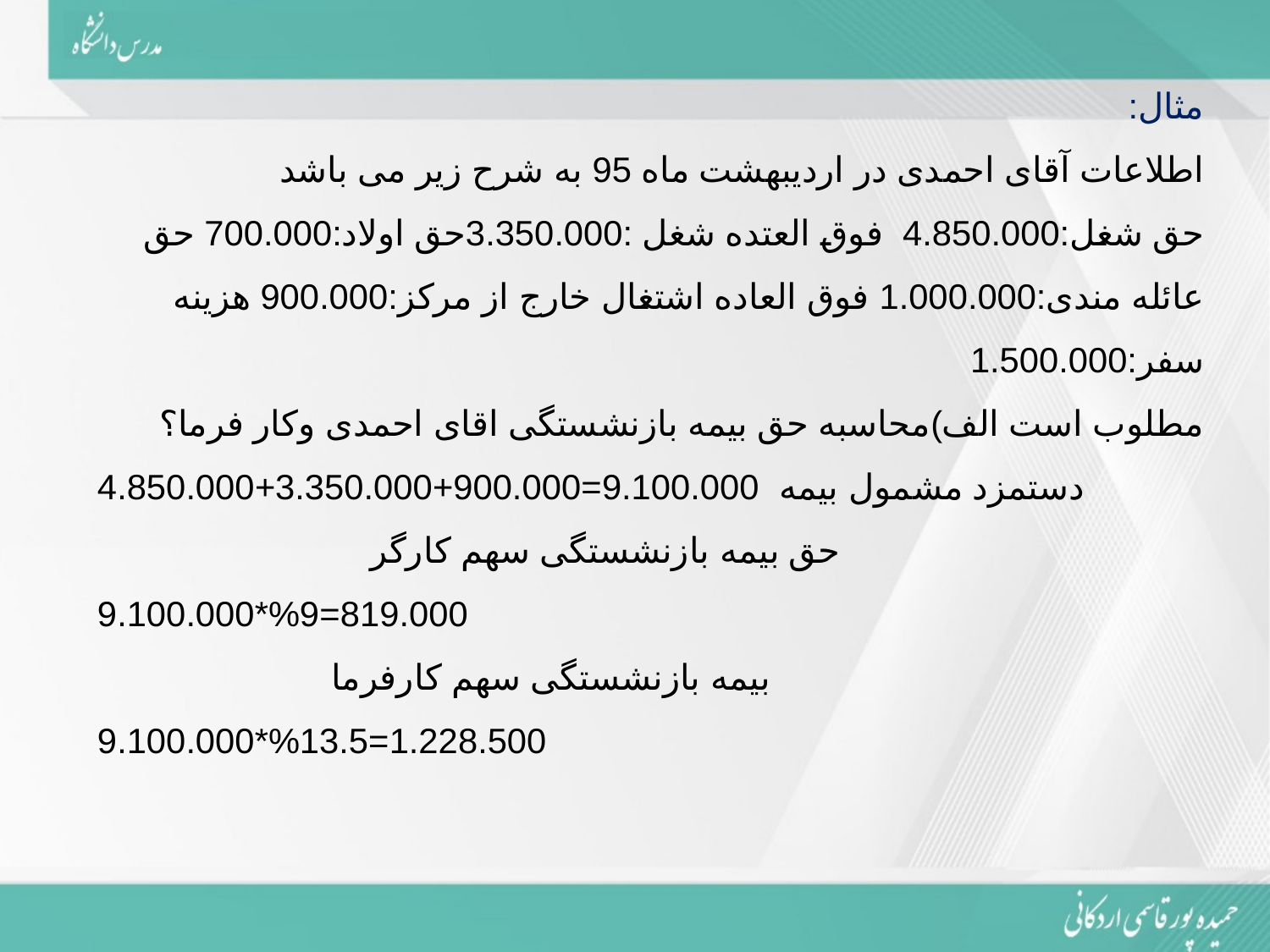

مثال:
اطلاعات آقای احمدی در اردیبهشت ماه 95 به شرح زیر می باشد
حق شغل:4.850.000  فوق العتده شغل :3.350.000حق اولاد:700.000 حق عائله مندی:1.000.000 فوق العاده اشتغال خارج از مرکز:900.000 هزینه سفر:1.500.000
مطلوب است الف)محاسبه حق بیمه بازنشستگی اقای احمدی وکار فرما؟
دستمزد مشمول بیمه  9.100.000=900.000+3.350.000+4.850.000
حق بیمه بازنشستگی سهم کارگر                             819.000=9%*9.100.000
بیمه بازنشستگی سهم کارفرما                         1.228.500=13.5%*9.100.000